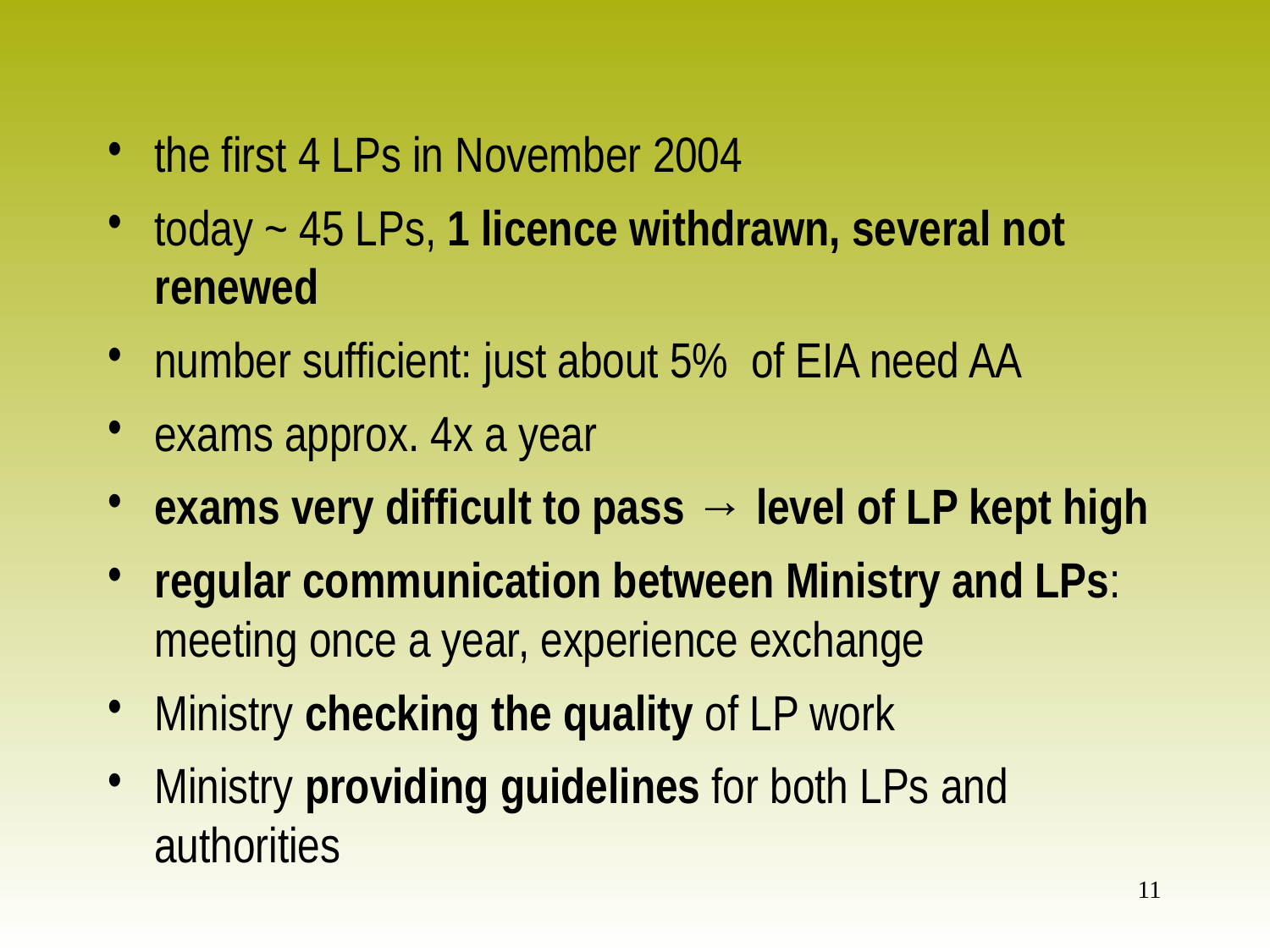

the first 4 LPs in November 2004
today ~ 45 LPs, 1 licence withdrawn, several not renewed
number sufficient: just about 5%  of EIA need AA
exams approx. 4x a year
exams very difficult to pass → level of LP kept high
regular communication between Ministry and LPs: meeting once a year, experience exchange
Ministry checking the quality of LP work
Ministry providing guidelines for both LPs and authorities
11